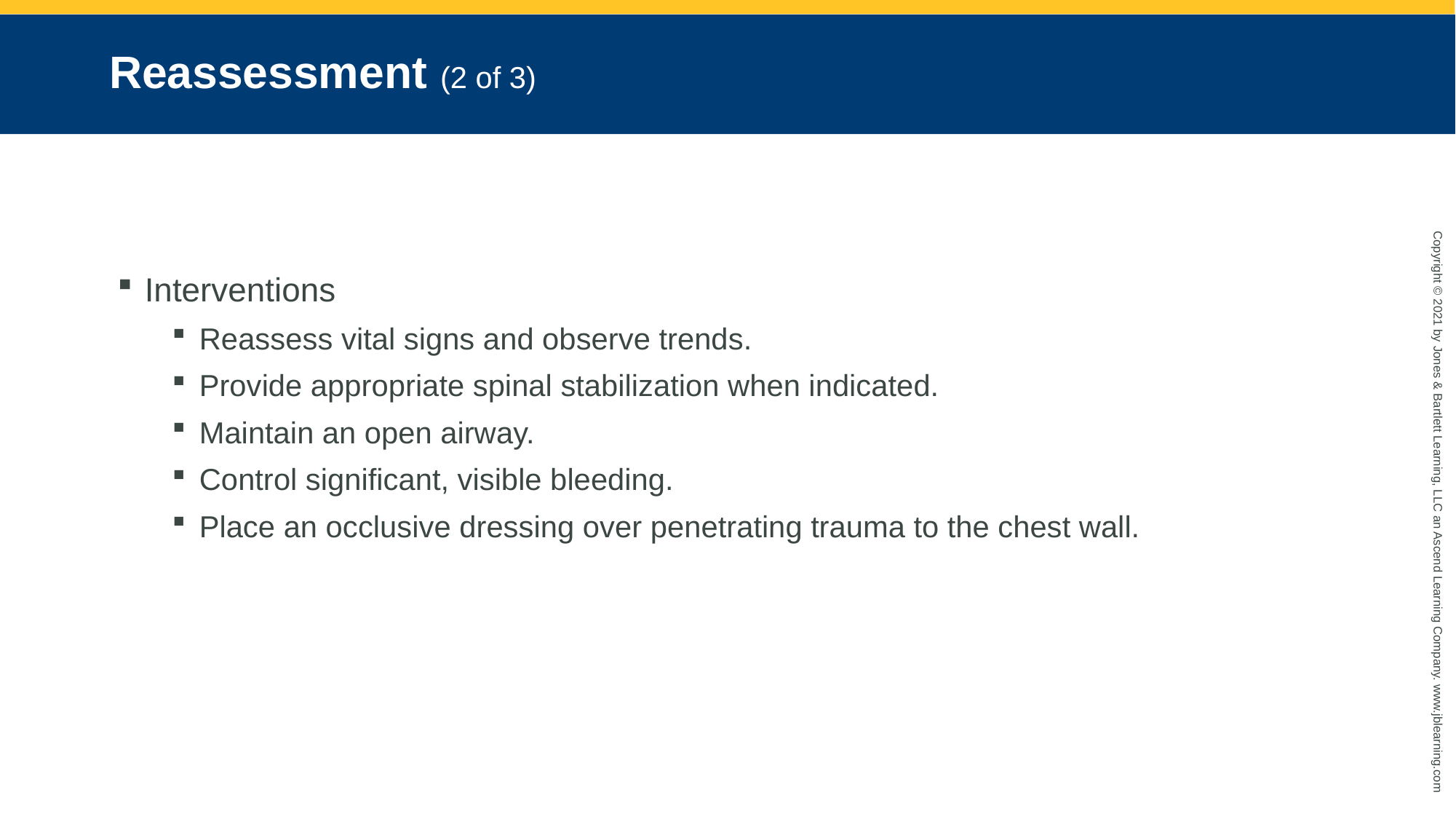

# Reassessment (2 of 3)
Interventions
Reassess vital signs and observe trends.
Provide appropriate spinal stabilization when indicated.
Maintain an open airway.
Control significant, visible bleeding.
Place an occlusive dressing over penetrating trauma to the chest wall.